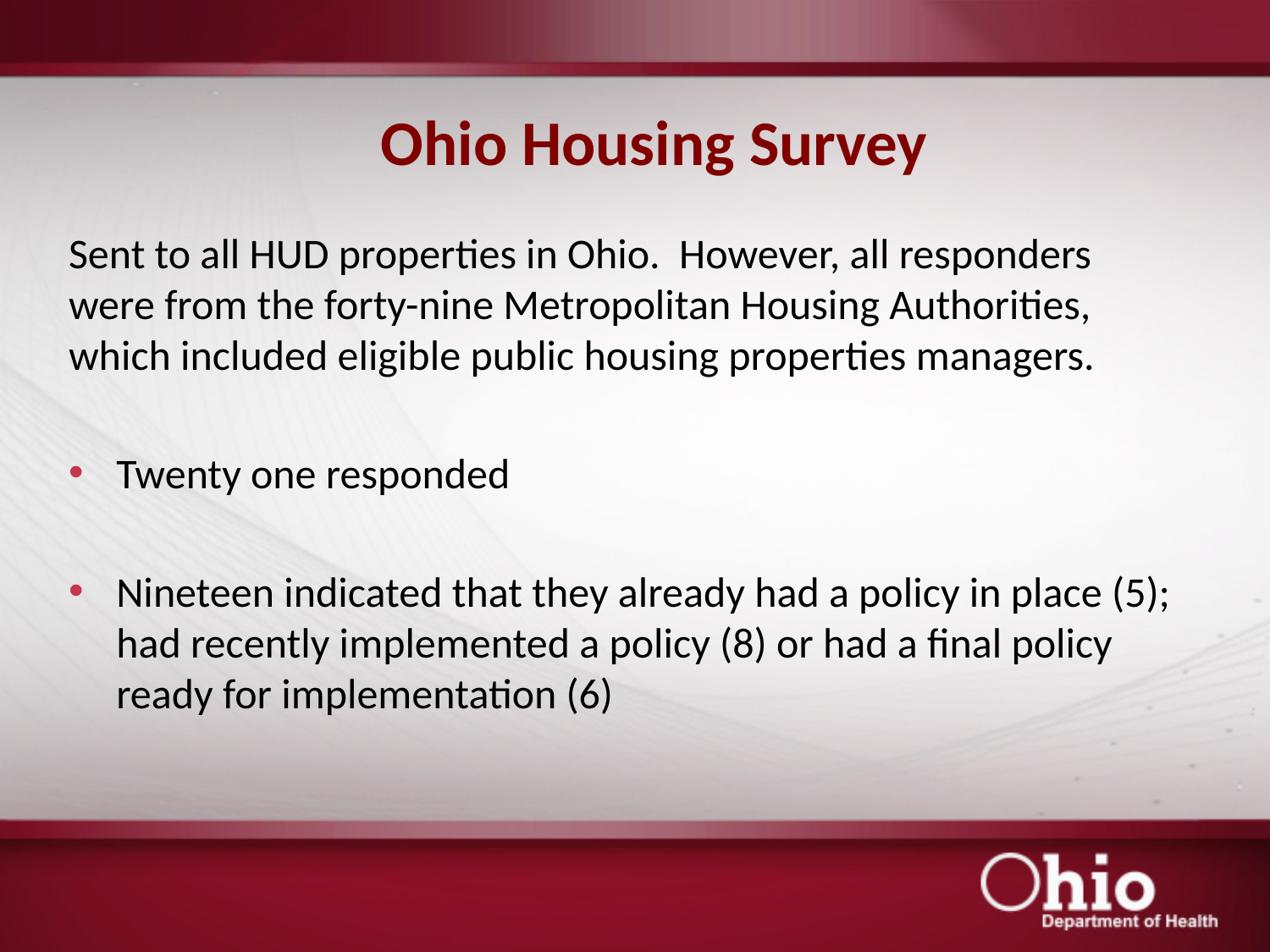

# Ohio Housing Survey
Sent to all HUD properties in Ohio.  However, all responders were from the forty-nine Metropolitan Housing Authorities, which included eligible public housing properties managers.

Twenty one responded

Nineteen indicated that they already had a policy in place (5); had recently implemented a policy (8) or had a final policy ready for implementation (6)